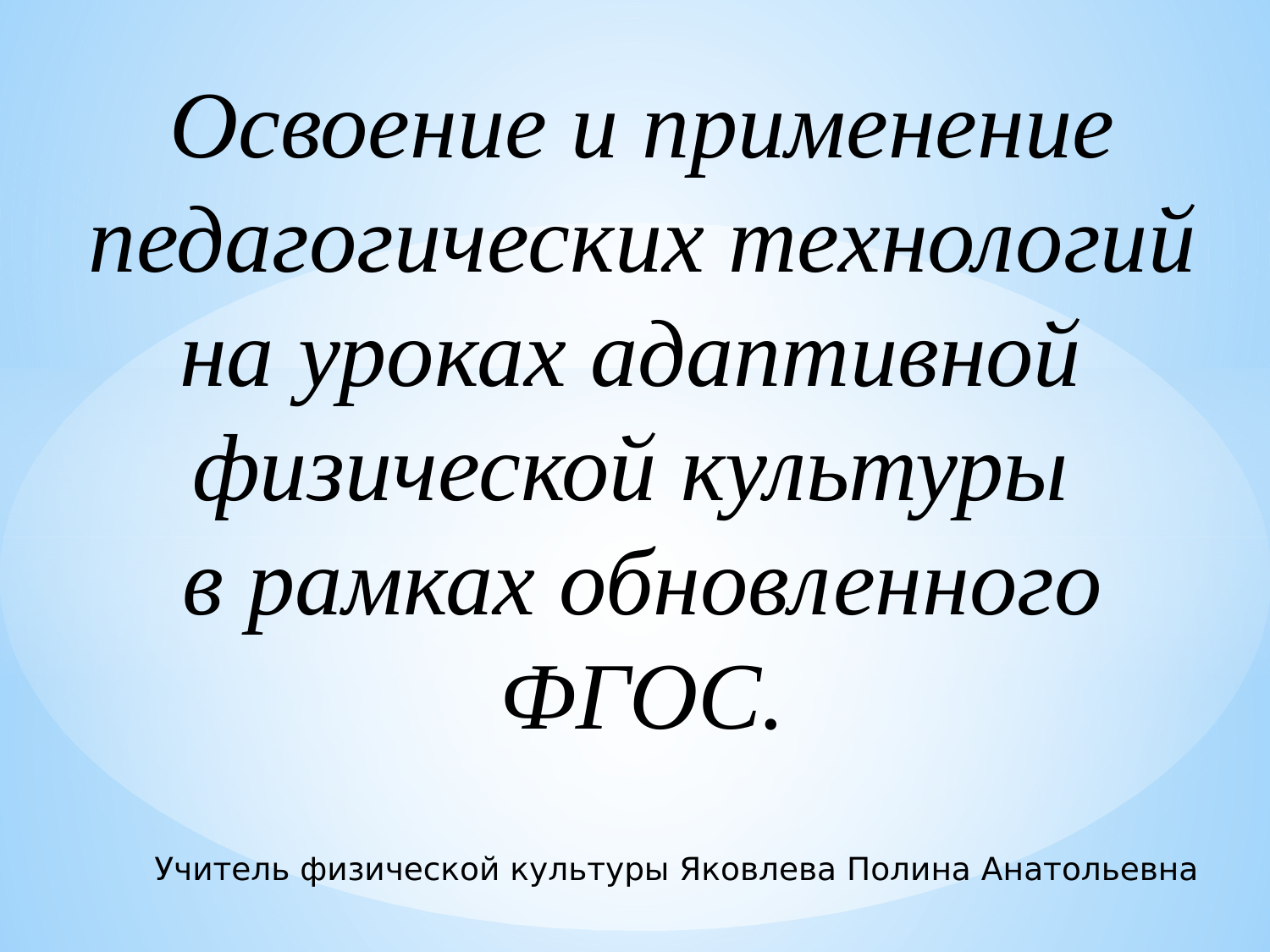

# Освоение и применение педагогических технологий на уроках адаптивной физической культуры в рамках обновленного ФГОС.
Учитель физической культуры Яковлева Полина Анатольевна